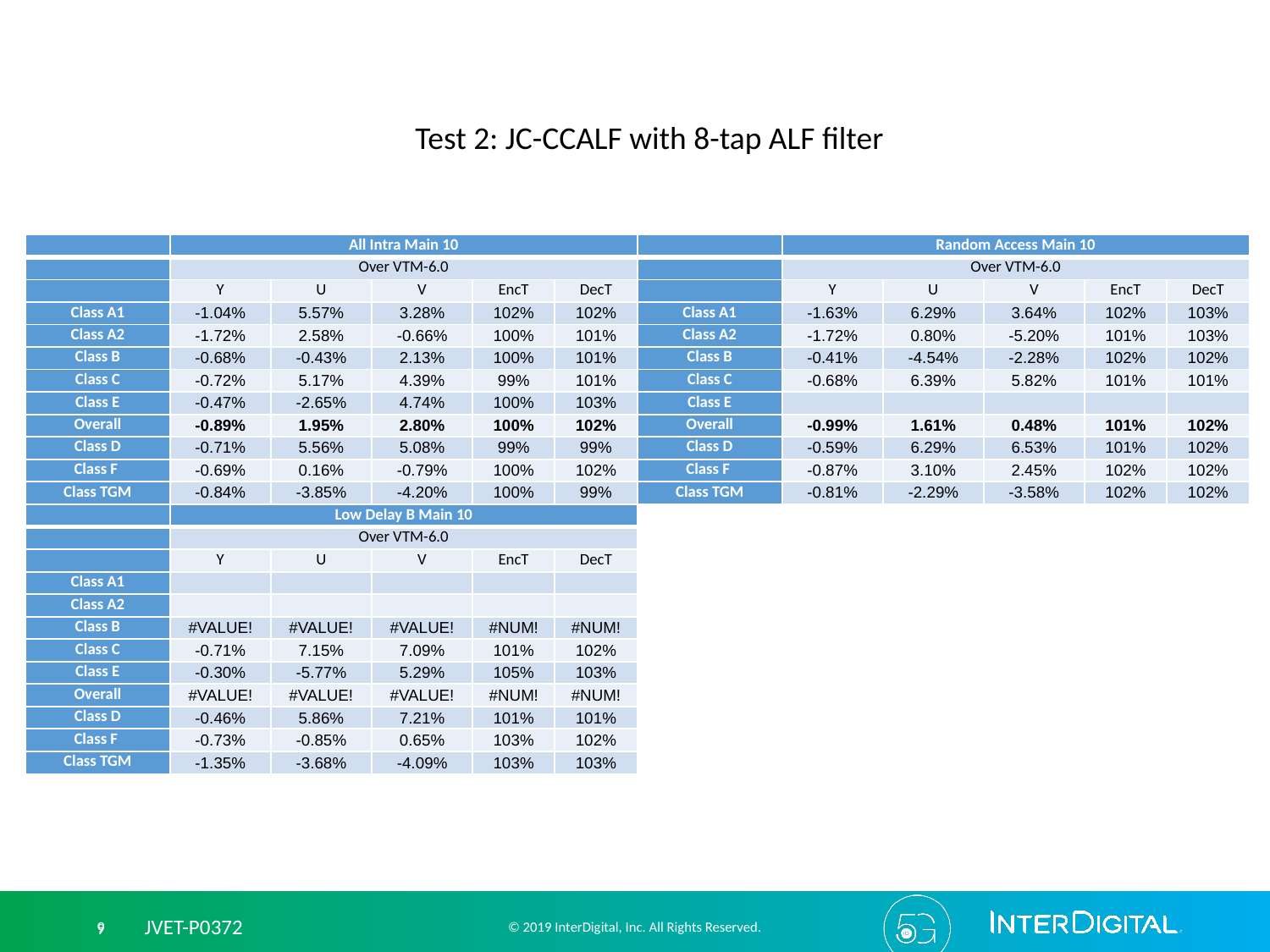

Test 2: JC-CCALF with 8-tap ALF filter
|  | All Intra Main 10 |  |  |  |  |
| --- | --- | --- | --- | --- | --- |
|  | Over VTM-6.0 |  |  |  |  |
|  | Y | U | V | EncT | DecT |
| Class A1 | -1.04% | 5.57% | 3.28% | 102% | 102% |
| Class A2 | -1.72% | 2.58% | -0.66% | 100% | 101% |
| Class B | -0.68% | -0.43% | 2.13% | 100% | 101% |
| Class C | -0.72% | 5.17% | 4.39% | 99% | 101% |
| Class E | -0.47% | -2.65% | 4.74% | 100% | 103% |
| Overall | -0.89% | 1.95% | 2.80% | 100% | 102% |
| Class D | -0.71% | 5.56% | 5.08% | 99% | 99% |
| Class F | -0.69% | 0.16% | -0.79% | 100% | 102% |
| Class TGM | -0.84% | -3.85% | -4.20% | 100% | 99% |
|  | Random Access Main 10 |  |  |  |  |
| --- | --- | --- | --- | --- | --- |
|  | Over VTM-6.0 |  |  |  |  |
|  | Y | U | V | EncT | DecT |
| Class A1 | -1.63% | 6.29% | 3.64% | 102% | 103% |
| Class A2 | -1.72% | 0.80% | -5.20% | 101% | 103% |
| Class B | -0.41% | -4.54% | -2.28% | 102% | 102% |
| Class C | -0.68% | 6.39% | 5.82% | 101% | 101% |
| Class E |  |  |  |  |  |
| Overall | -0.99% | 1.61% | 0.48% | 101% | 102% |
| Class D | -0.59% | 6.29% | 6.53% | 101% | 102% |
| Class F | -0.87% | 3.10% | 2.45% | 102% | 102% |
| Class TGM | -0.81% | -2.29% | -3.58% | 102% | 102% |
|  | Low Delay B Main 10 |  |  |  |  |
| --- | --- | --- | --- | --- | --- |
|  | Over VTM-6.0 |  |  |  |  |
|  | Y | U | V | EncT | DecT |
| Class A1 |  |  |  |  |  |
| Class A2 |  |  |  |  |  |
| Class B | #VALUE! | #VALUE! | #VALUE! | #NUM! | #NUM! |
| Class C | -0.71% | 7.15% | 7.09% | 101% | 102% |
| Class E | -0.30% | -5.77% | 5.29% | 105% | 103% |
| Overall | #VALUE! | #VALUE! | #VALUE! | #NUM! | #NUM! |
| Class D | -0.46% | 5.86% | 7.21% | 101% | 101% |
| Class F | -0.73% | -0.85% | 0.65% | 103% | 102% |
| Class TGM | -1.35% | -3.68% | -4.09% | 103% | 103% |
© 2019 InterDigital, Inc. All Rights Reserved.

9           JVET-P0372
9